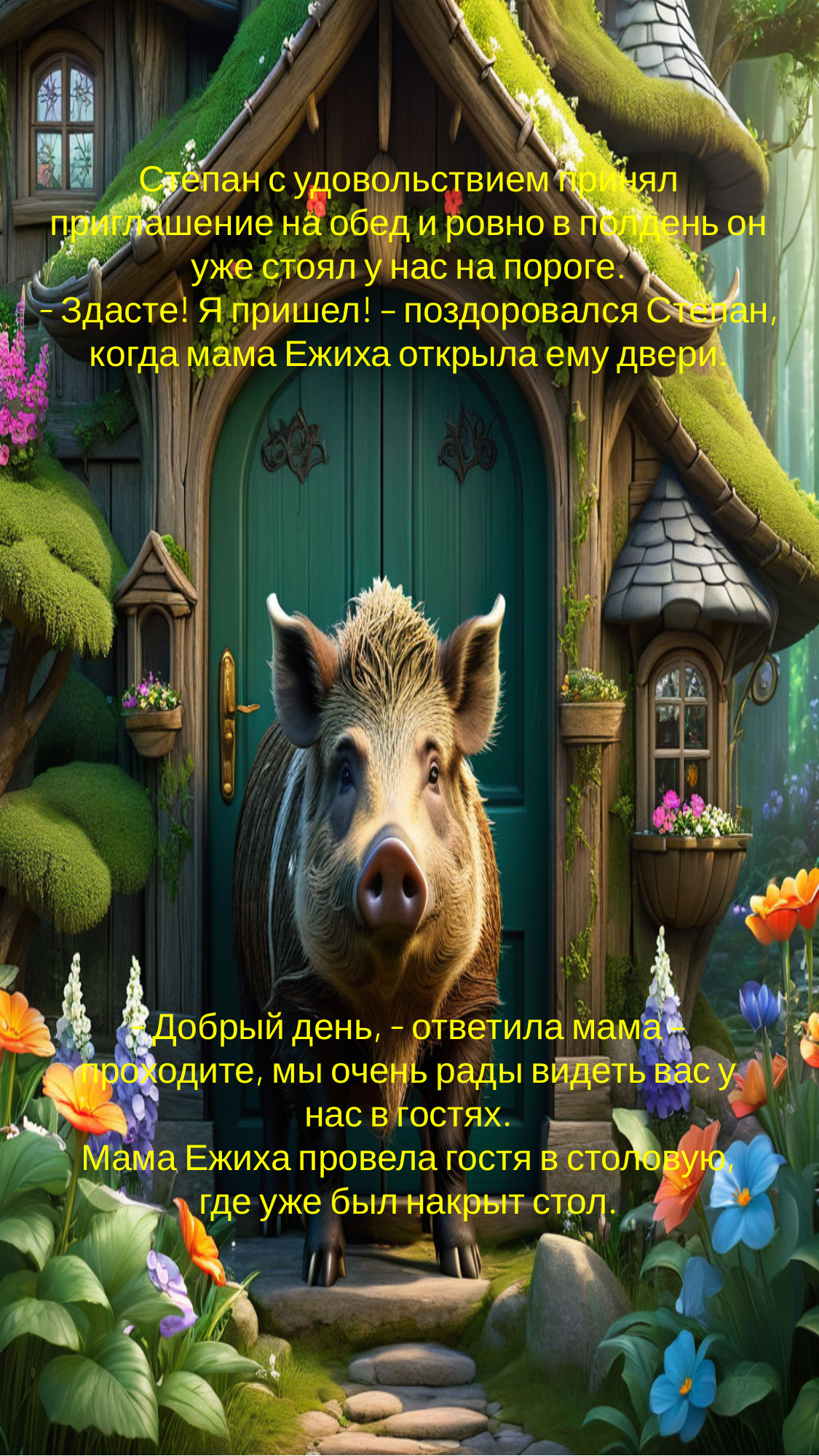

Степан с удовольствием принял приглашение на обед и ровно в полдень он уже стоял у нас на пороге.
- Здасте! Я пришел! – поздоровался Степан, когда мама Ежиха открыла ему двери.

- Добрый день, - ответила мама – проходите, мы очень рады видеть вас у нас в гостях.​
Мама Ежиха провела гостя в столовую, где уже был накрыт стол.